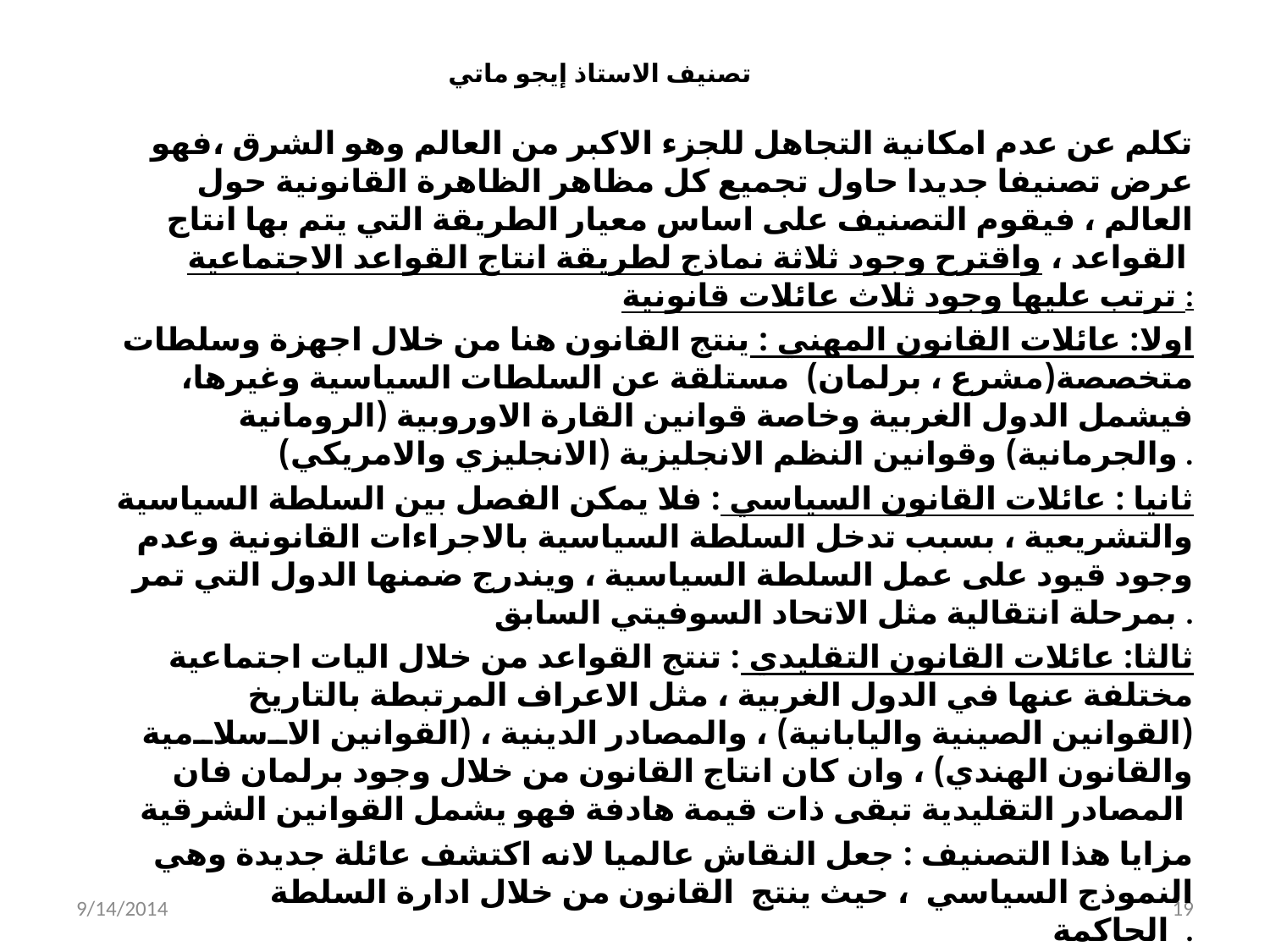

# تصنيف الاستاذ إيجو ماتي
تكلم عن عدم امكانية التجاهل للجزء الاكبر من العالم وهو الشرق ،فهو عرض تصنيفا جديدا حاول تجميع كل مظاهر الظاهرة القانونية حول العالم ، فيقوم التصنيف على اساس معيار الطريقة التي يتم بها انتاج القواعد ، واقترح وجود ثلاثة نماذج لطريقة انتاج القواعد الاجتماعية ترتب عليها وجود ثلاث عائلات قانونية :
اولا: عائلات القانون المهني : ينتج القانون هنا من خلال اجهزة وسلطات متخصصة(مشرع ، برلمان)  مستلقة عن السلطات السياسية وغيرها، فيشمل الدول الغربية وخاصة قوانين القارة الاوروبية (الرومانية والجرمانية) وقوانين النظم الانجليزية (الانجليزي والامريكي) .
ثانيا : عائلات القانون السياسي : فلا يمكن الفصل بين السلطة السياسية والتشريعية ، بسبب تدخل السلطة السياسية بالاجراءات القانونية وعدم وجود قيود على عمل السلطة السياسية ، ويندرج ضمنها الدول التي تمر بمرحلة انتقالية مثل الاتحاد السوفيتي السابق .
ثالثا: عائلات القانون التقليدي : تنتج القواعد من خلال اليات اجتماعية مختلفة عنها في الدول الغربية ، مثل الاعراف المرتبطة بالتاريخ (القوانين الصينية واليابانية) ، والمصادر الدينية ، (القوانين الاسلامية والقانون الهندي) ، وان كان انتاج القانون من خلال وجود برلمان فان المصادر التقليدية تبقى ذات قيمة هادفة فهو يشمل القوانين الشرقية
مزايا هذا التصنيف : جعل النقاش عالميا لانه اكتشف عائلة جديدة وهي النموذج السياسي  ، حيث ينتج  القانون من خلال ادارة السلطة الحاكمة  .
انتقاده : غير مقنع خصوصا فيما يتعلق بعدم تمييزه بين النظم التي تندرج في النموذج المهني (القانون الانجليزي والقانون اللاتيني ، الروماني والجرماني ) على الرغم من وجود اختلافات جوهرية فيما بينها .
9/14/2014
19